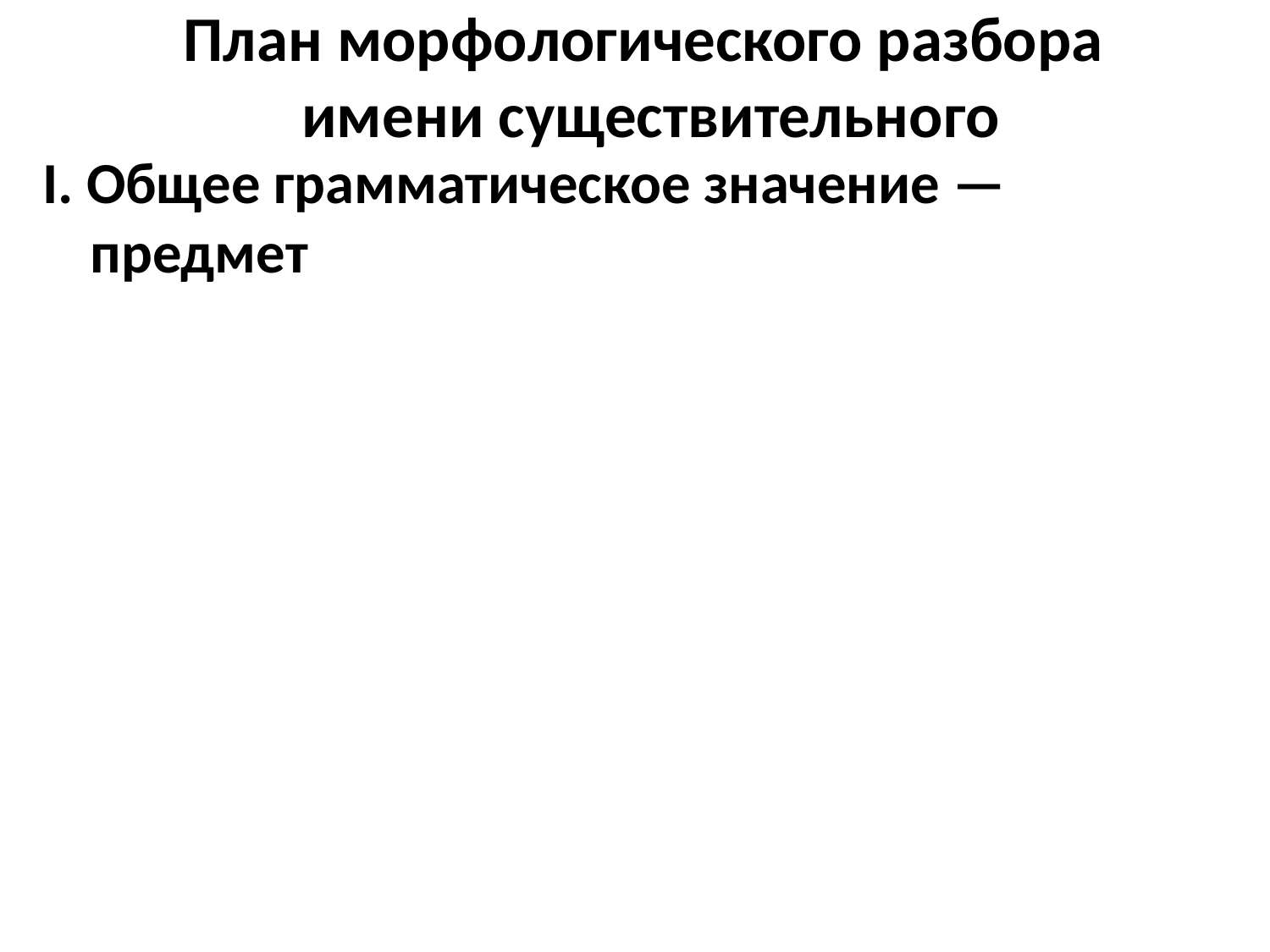

# План морфологического разбора имени существительного
I. Общее грамматическое значение — предмет